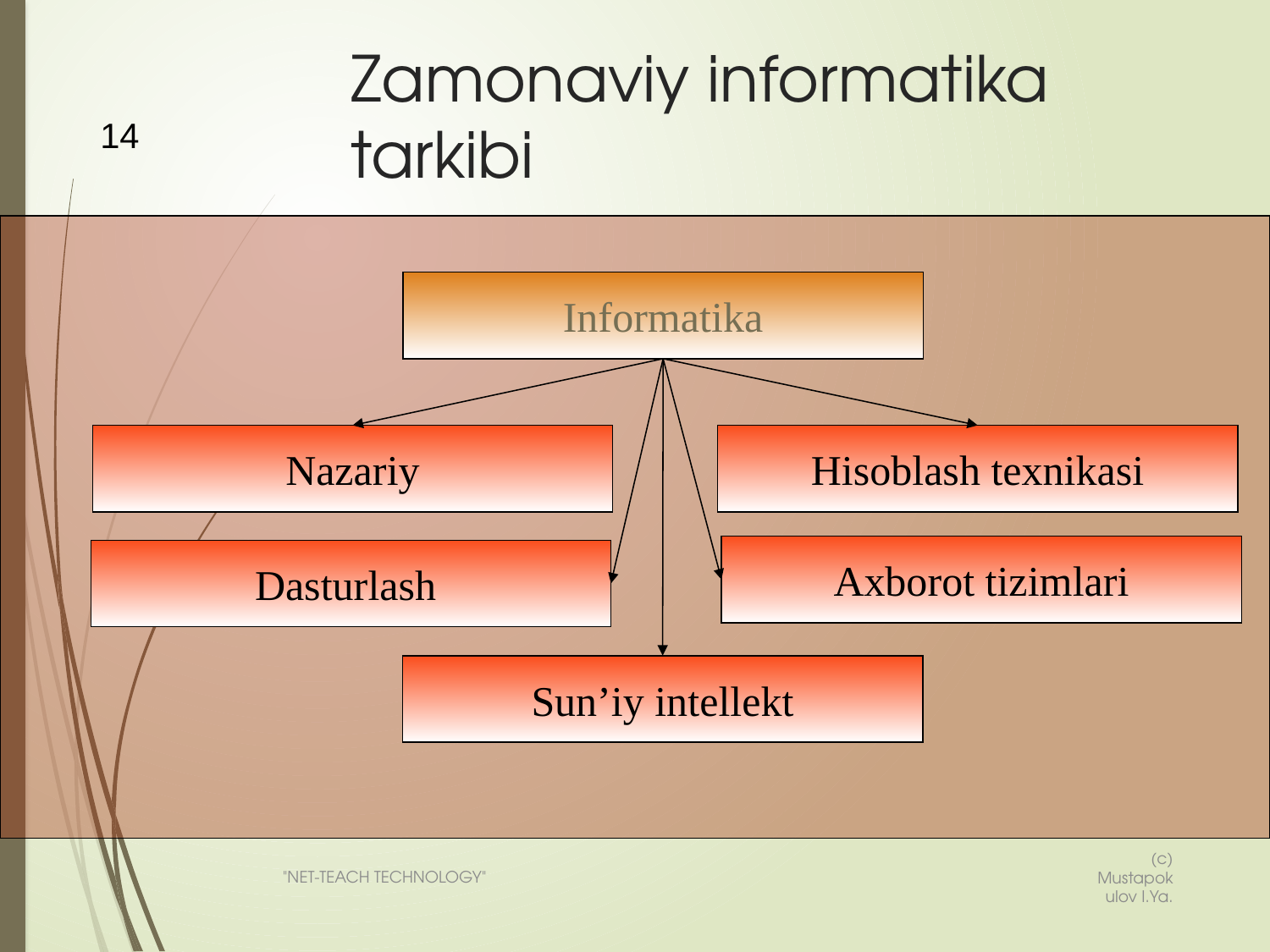

# Zamonaviy informatika tarkibi
14

Informatika
Nazariy
Hisoblash texnikasi
Axborot tizimlari
Dasturlash
Sun’iy intellekt
(c) Mustapokulov I.Ya.
"NET-TEACH TECHNOLOGY"